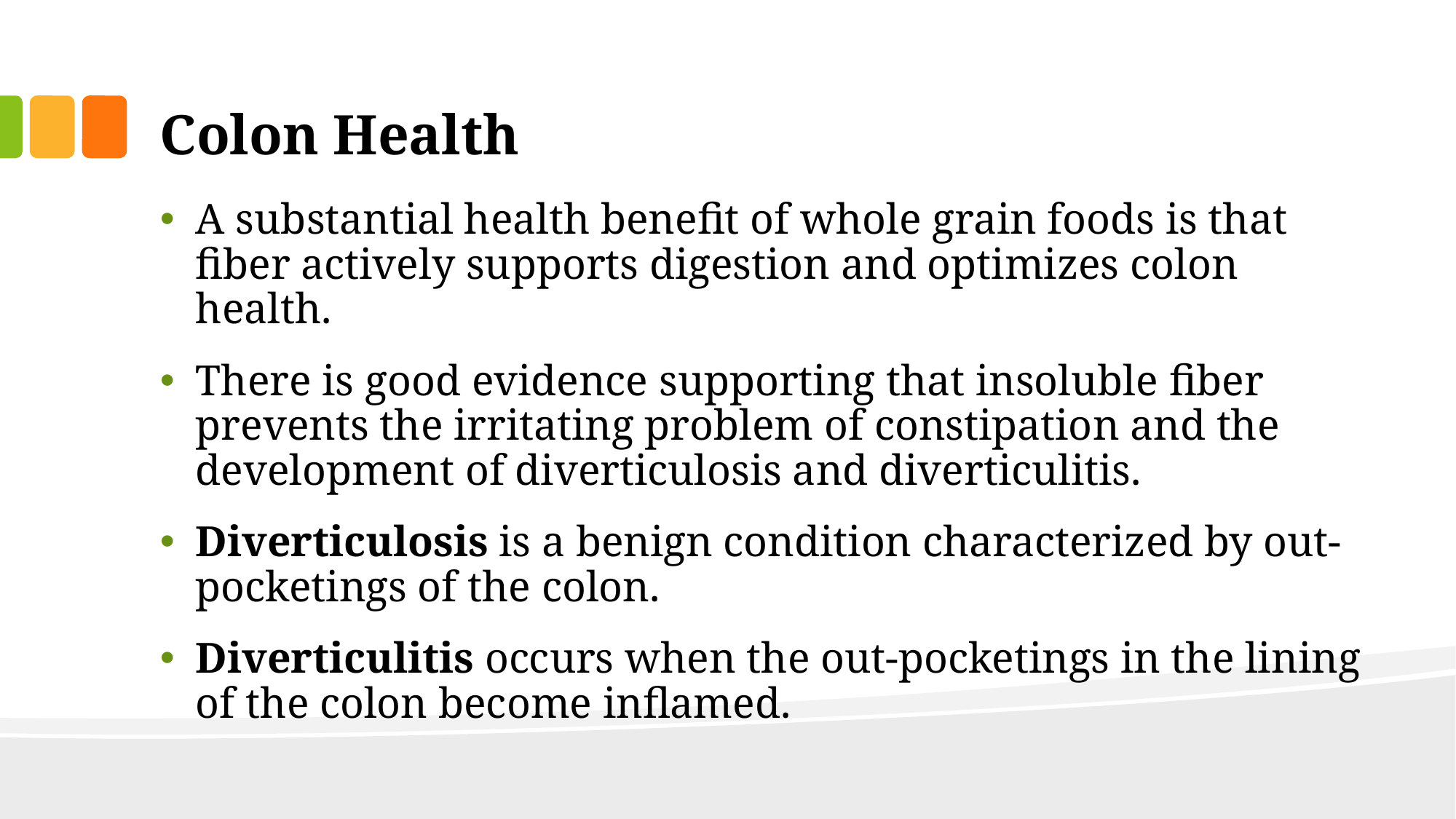

# Colon Health
A substantial health benefit of whole grain foods is that fiber actively supports digestion and optimizes colon health.
There is good evidence supporting that insoluble fiber prevents the irritating problem of constipation and the development of diverticulosis and diverticulitis.
Diverticulosis is a benign condition characterized by out-pocketings of the colon.
Diverticulitis occurs when the out-pocketings in the lining of the colon become inflamed.